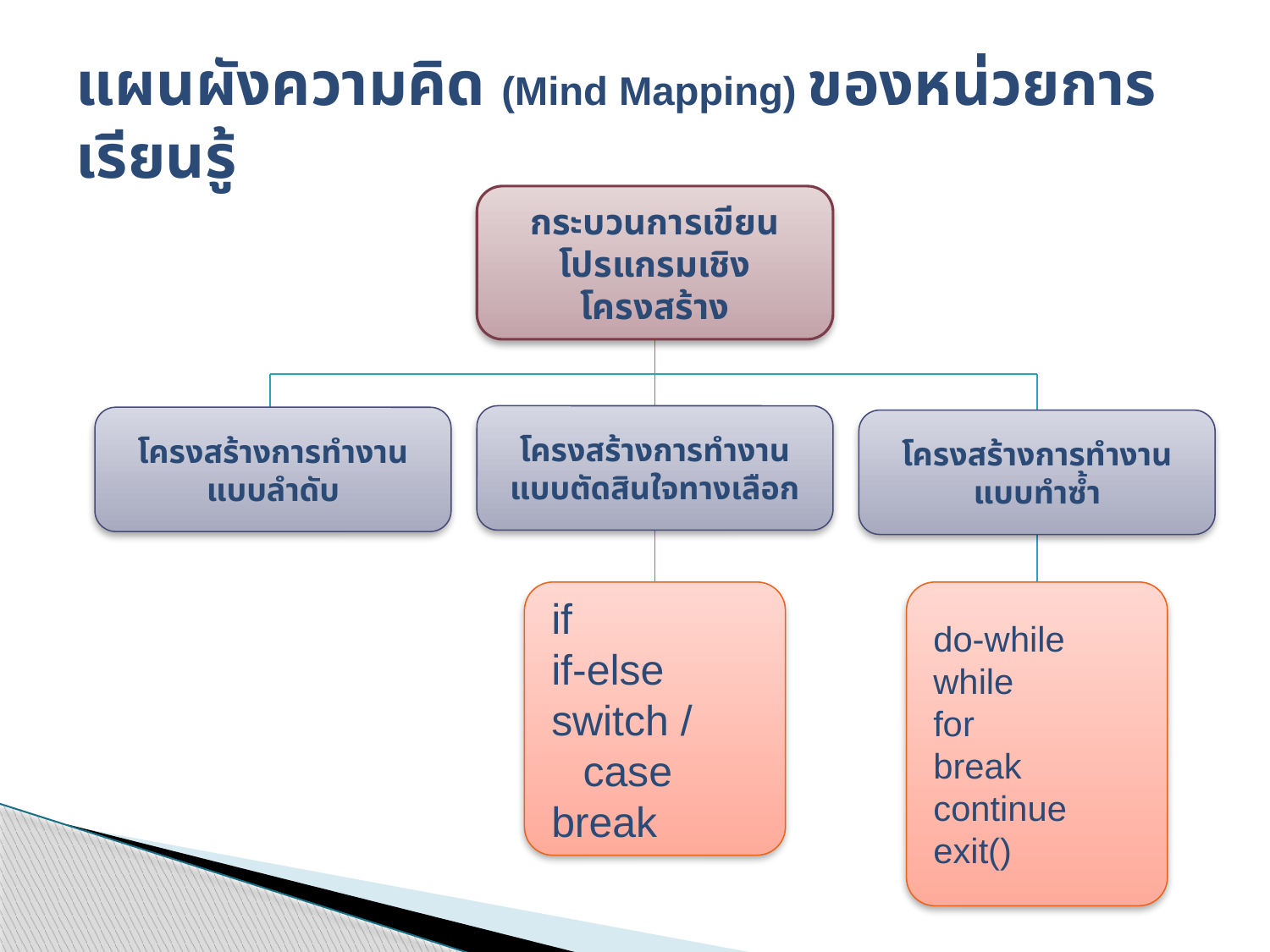

# แผนผังความคิด (Mind Mapping) ของหน่วยการเรียนรู้
กระบวนการเขียนโปรแกรมเชิงโครงสร้าง
โครงสร้างการทำงาน
แบบตัดสินใจทางเลือก
โครงสร้างการทำงาน
แบบลำดับ
โครงสร้างการทำงาน
แบบทำซ้ำ
if
if-else
switch / case
break
do-while
while
for
break
continue
exit()